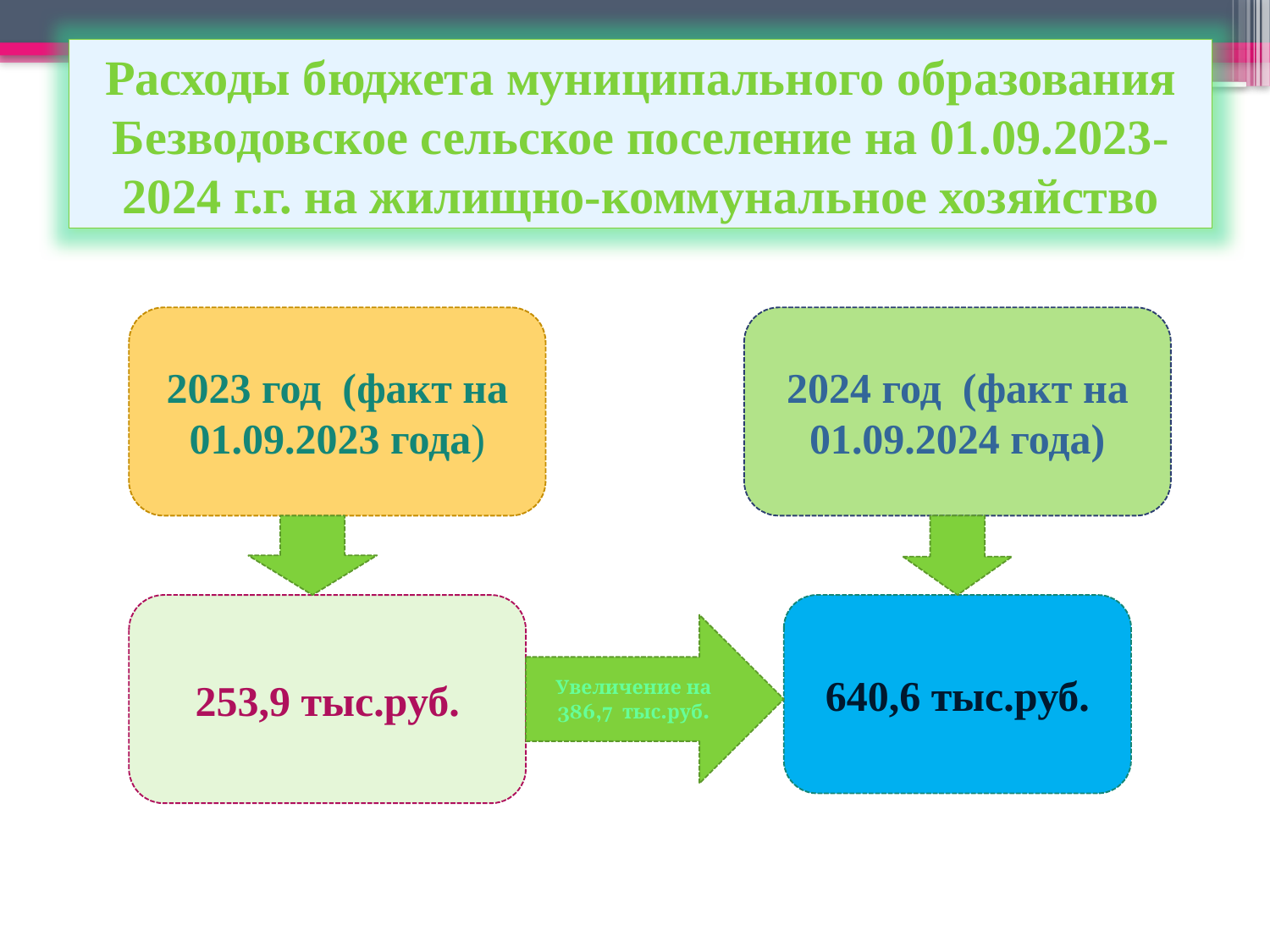

Расходы бюджета муниципального образования Безводовское сельское поселение на 01.09.2023-2024 г.г. на жилищно-коммунальное хозяйство
2023 год  (факт на 01.09.2023 года)
2024 год  (факт на 01.09.2024 года)

253,9 тыс.руб.
640,6 тыс.руб.
Увеличение на 386,7  тыс.руб.